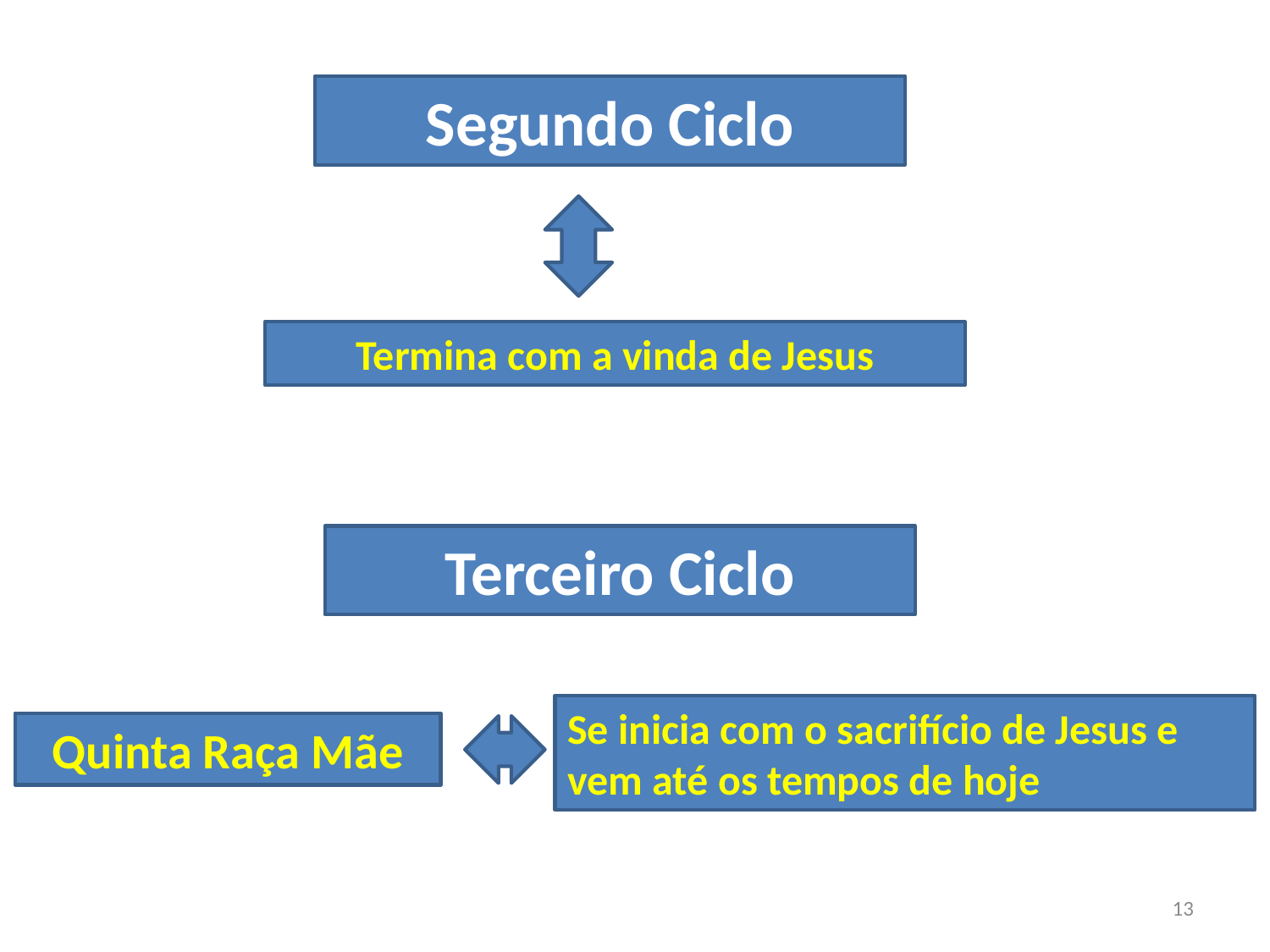

Segundo Ciclo

Termina com a vinda de Jesus
Terceiro Ciclo
Se inicia com o sacrifício de Jesus e
vem até os tempos de hoje
Quinta Raça Mãe

13